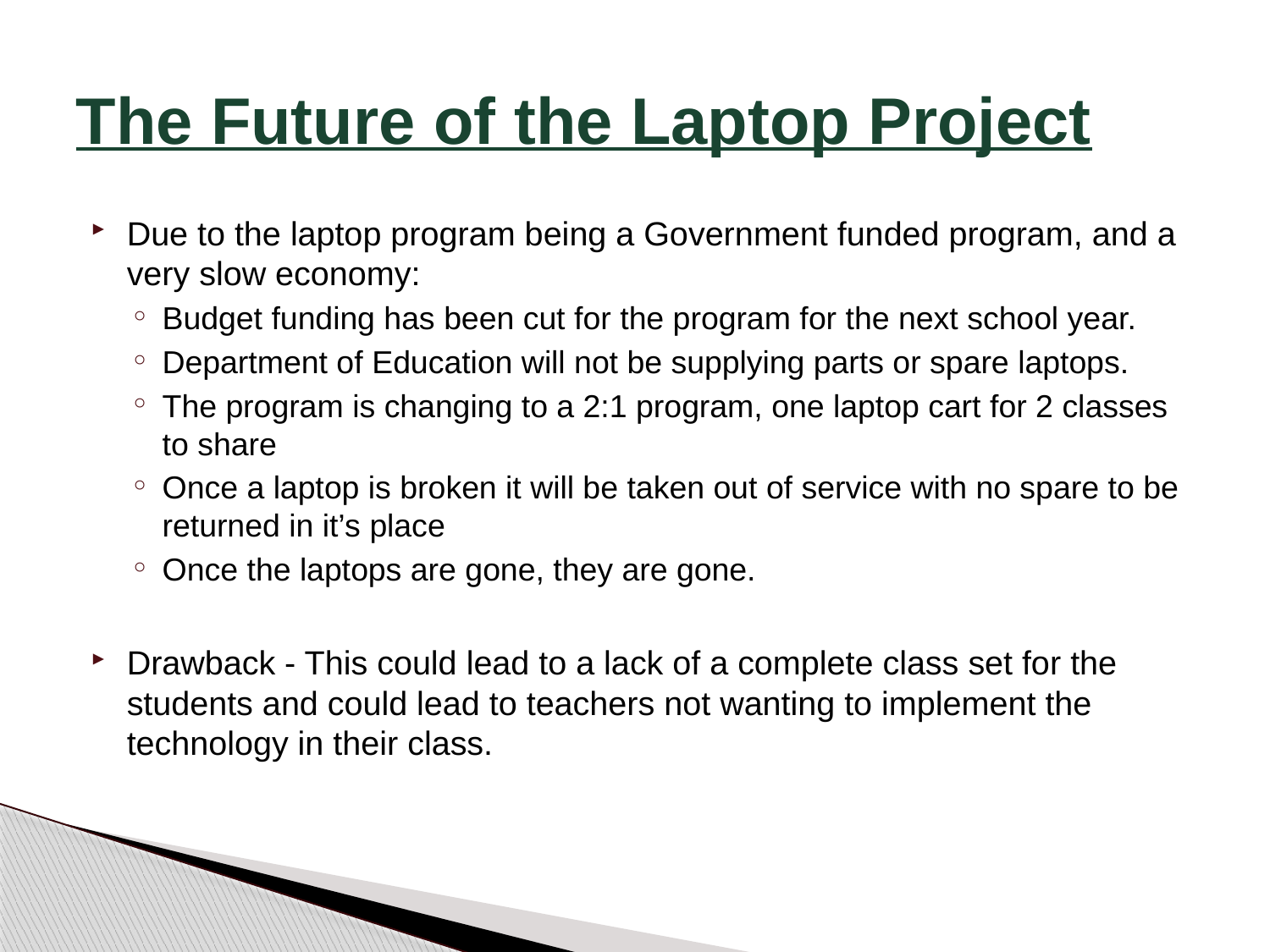

# The Future of the Laptop Project
Due to the laptop program being a Government funded program, and a very slow economy:
Budget funding has been cut for the program for the next school year.
Department of Education will not be supplying parts or spare laptops.
The program is changing to a 2:1 program, one laptop cart for 2 classes to share
Once a laptop is broken it will be taken out of service with no spare to be returned in it’s place
Once the laptops are gone, they are gone.

Drawback - This could lead to a lack of a complete class set for the students and could lead to teachers not wanting to implement the technology in their class.